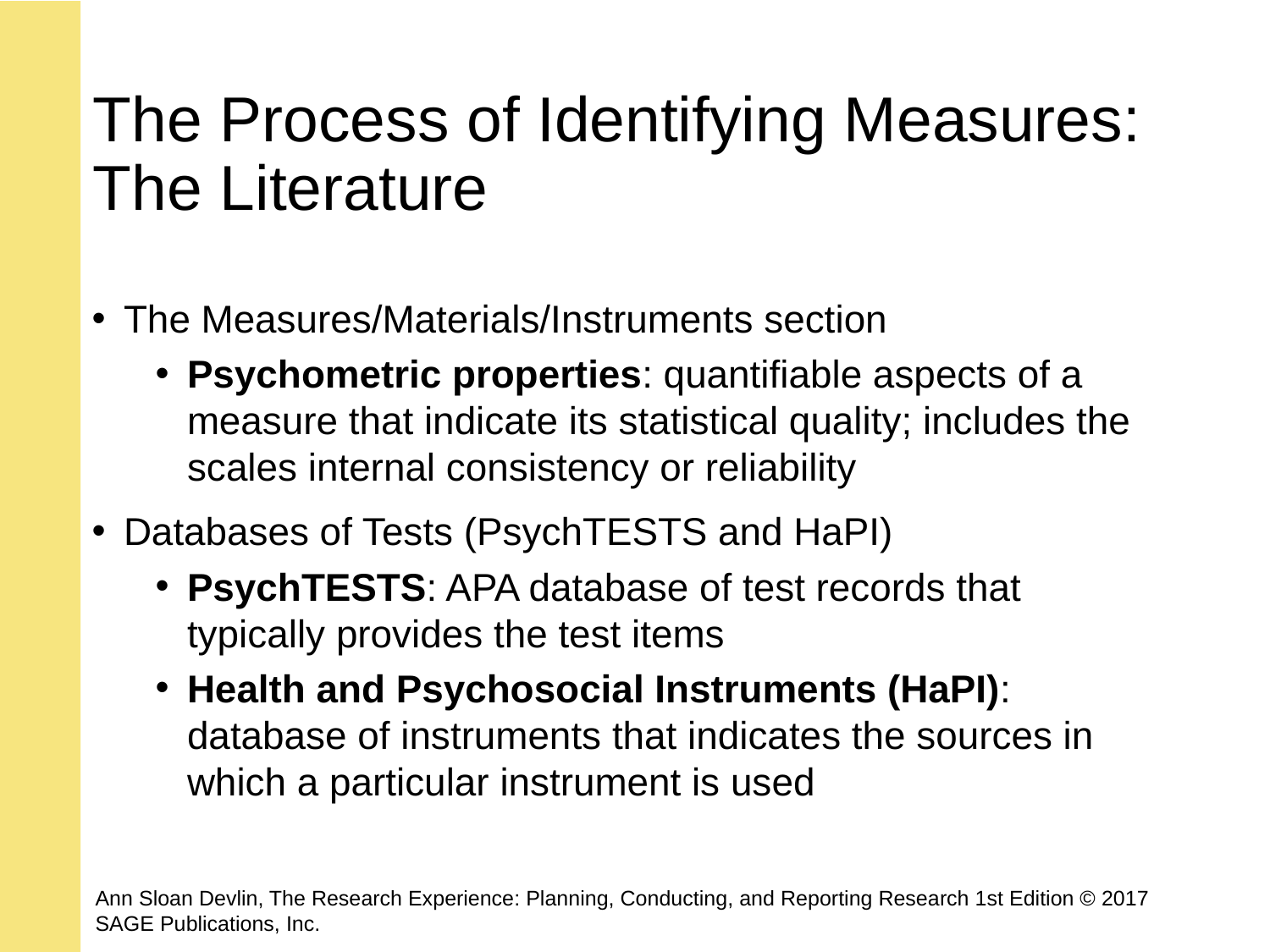

# The Process of Identifying Measures: The Literature
The Measures/Materials/Instruments section
Psychometric properties: quantifiable aspects of a measure that indicate its statistical quality; includes the scales internal consistency or reliability
Databases of Tests (PsychTESTS and HaPI)
PsychTESTS: APA database of test records that typically provides the test items
Health and Psychosocial Instruments (HaPI): database of instruments that indicates the sources in which a particular instrument is used